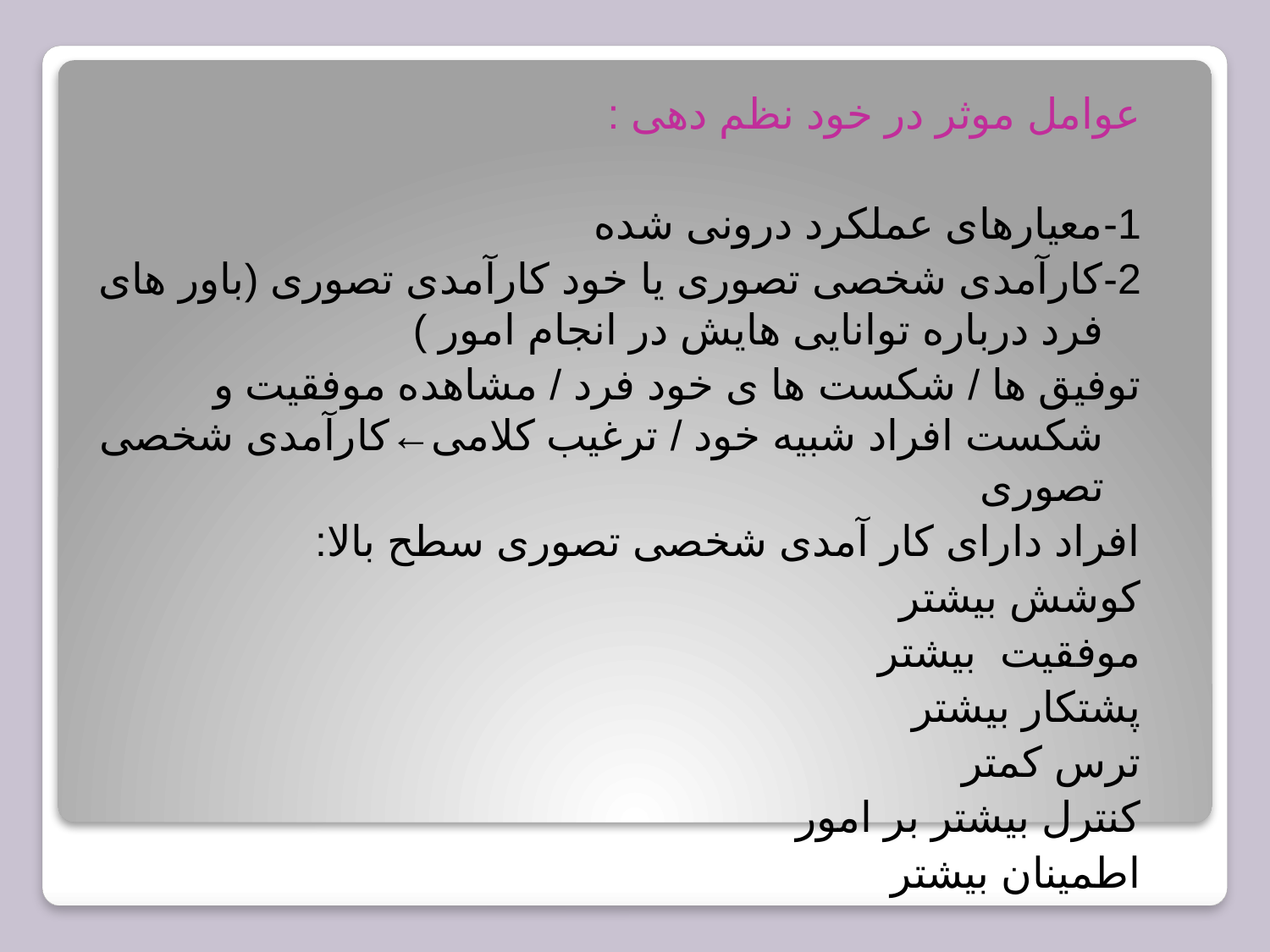

عوامل موثر در خود نظم دهی :

1-معیارهای عملکرد درونی شده
2-کارآمدی شخصی تصوری یا خود کارآمدی تصوری (باور های فرد درباره توانایی هایش در انجام امور )
توفیق ها / شکست ها ی خود فرد / مشاهده موفقیت و شکست افراد شبیه خود / ترغیب کلامی←کارآمدی شخصی تصوری
افراد دارای کار آمدی شخصی تصوری سطح بالا:
کوشش بیشتر
موفقیت  بیشتر
پشتکار بیشتر
ترس کمتر
کنترل بیشتر بر امور
اطمینان بیشتر